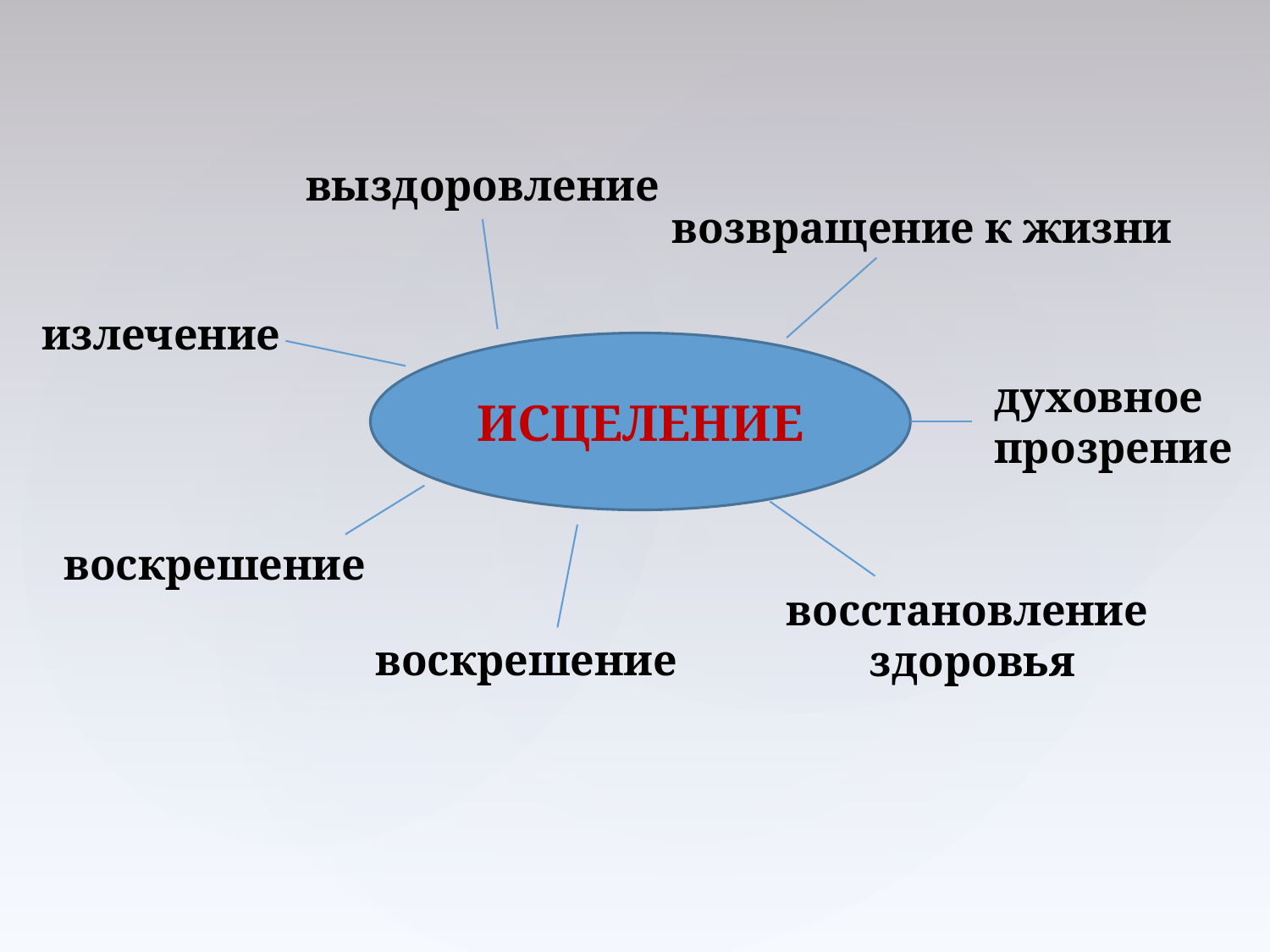

выздоровление
возвращение к жизни
излечение
ИСЦЕЛЕНИЕ
духовное
прозрение
воскрешение
восстановление
здоровья
воскрешение